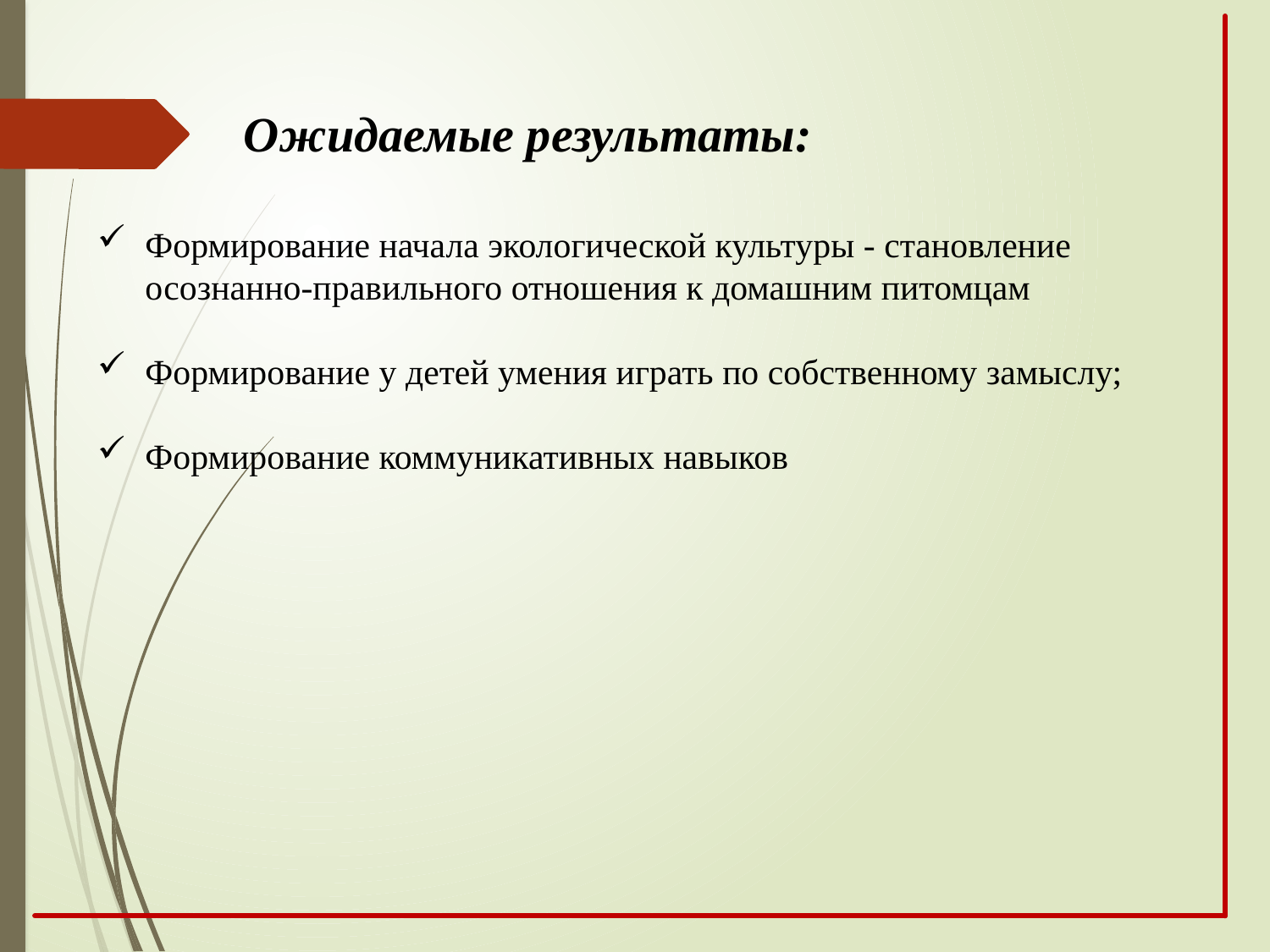

Ожидаемые результаты:
Формирование начала экологической культуры - становление осознанно-правильного отношения к домашним питомцам

Формирование у детей умения играть по собственному замыслу;

Формирование коммуникативных навыков